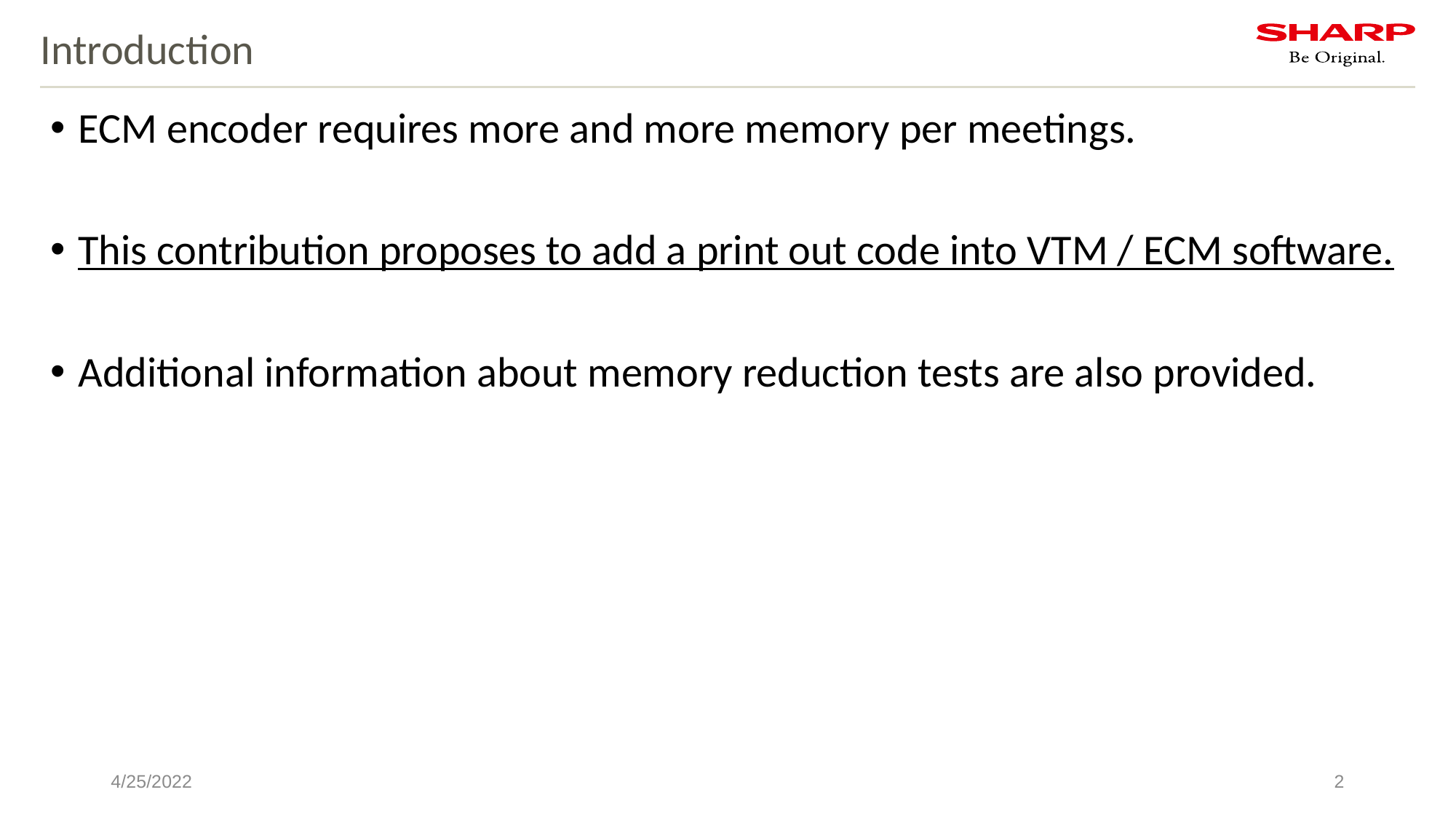

# Introduction
ECM encoder requires more and more memory per meetings.

This contribution proposes to add a print out code into VTM / ECM software.

Additional information about memory reduction tests are also provided.

4/25/2022
2